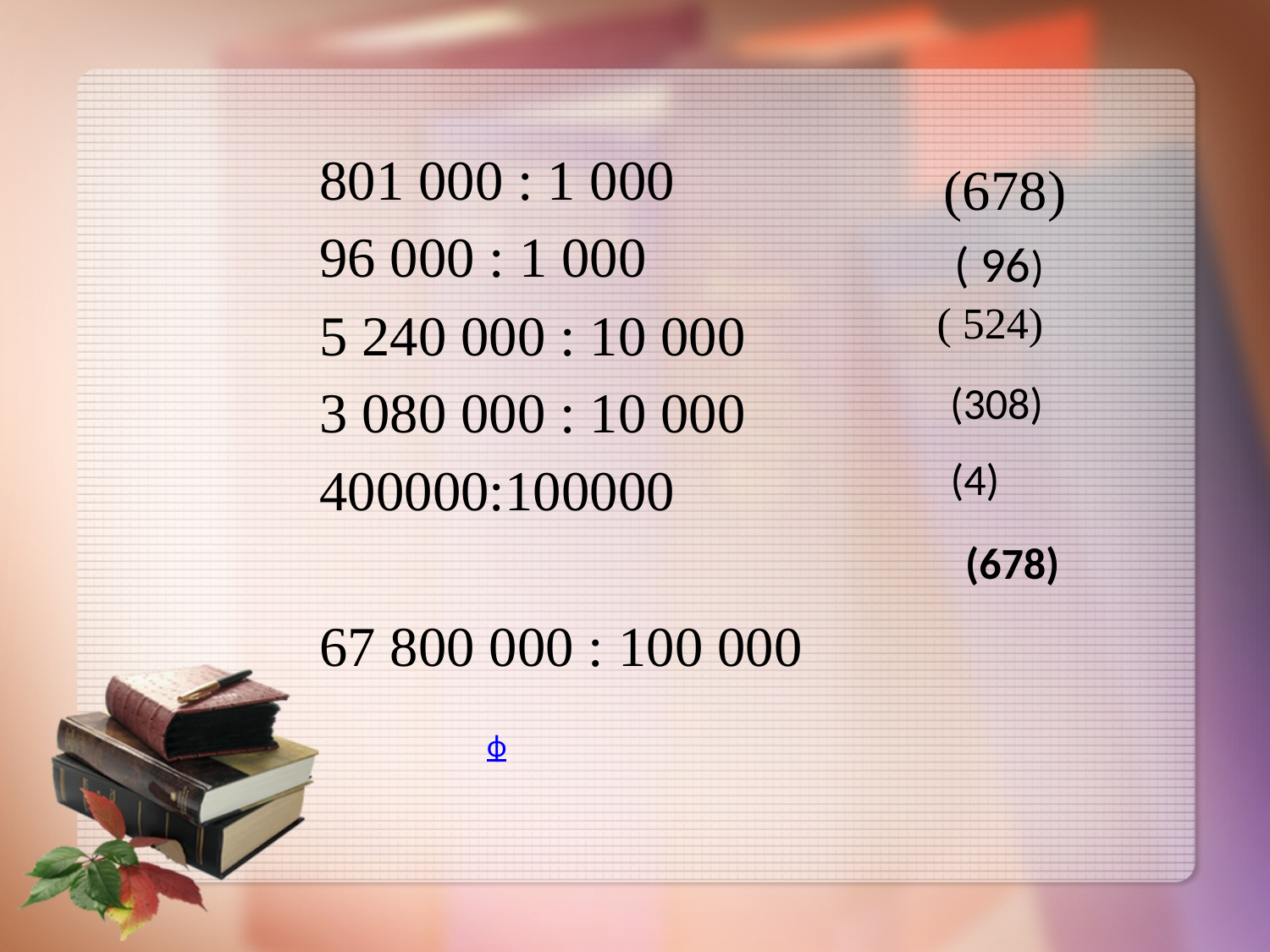

801 000 : 1 000
96 000 : 1 000
5 240 000 : 10 000
3 080 000 : 10 000
400000:100000                                             67 800 000 : 100 000
(678)
( 96)
( 524)
(308)
(4)
(678)
ф